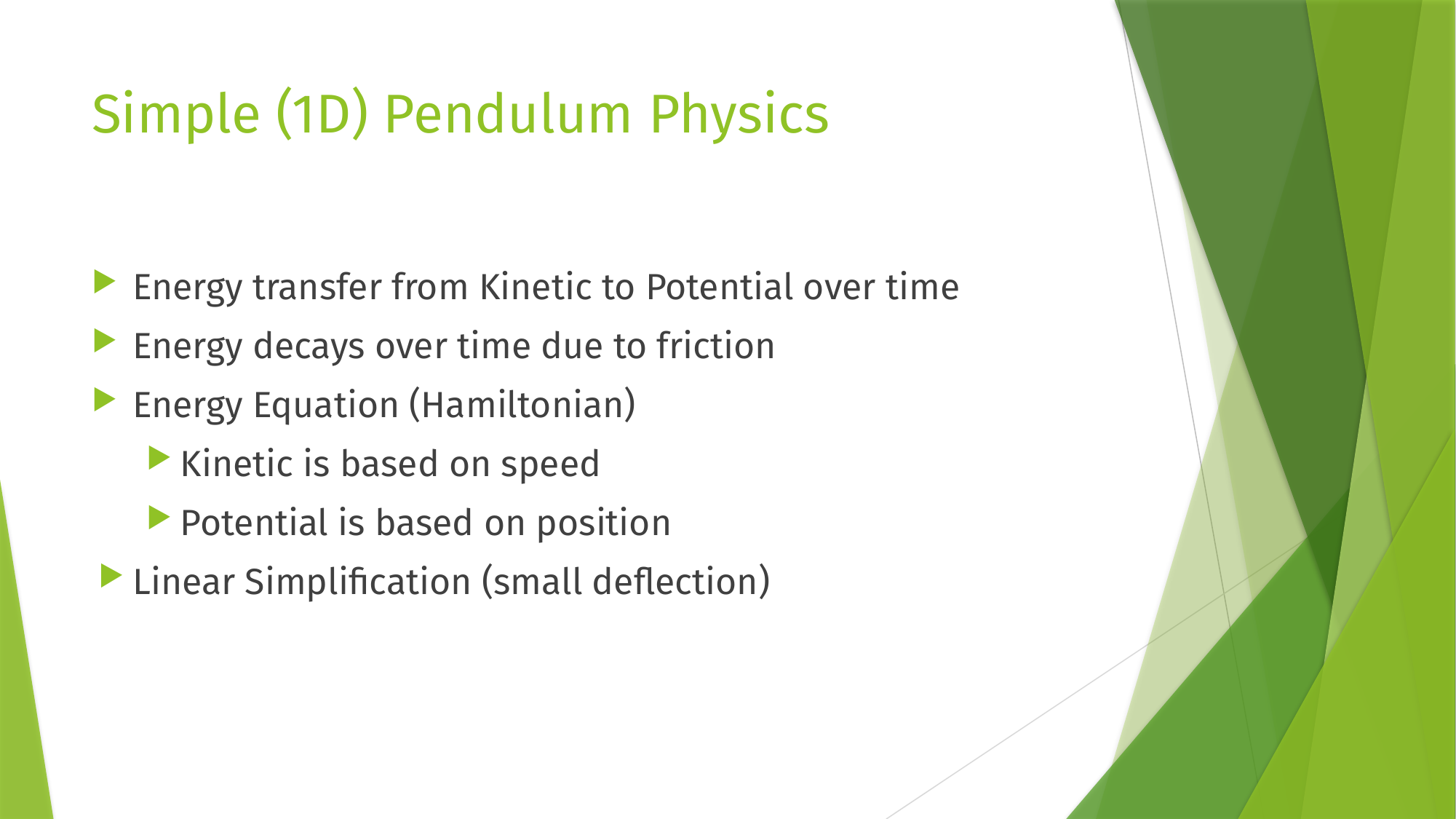

# Simple (1D) Pendulum Physics
Energy transfer from Kinetic to Potential over time
Energy decays over time due to friction
Energy Equation (Hamiltonian)
Kinetic is based on speed
Potential is based on position
Linear Simplification (small deflection)